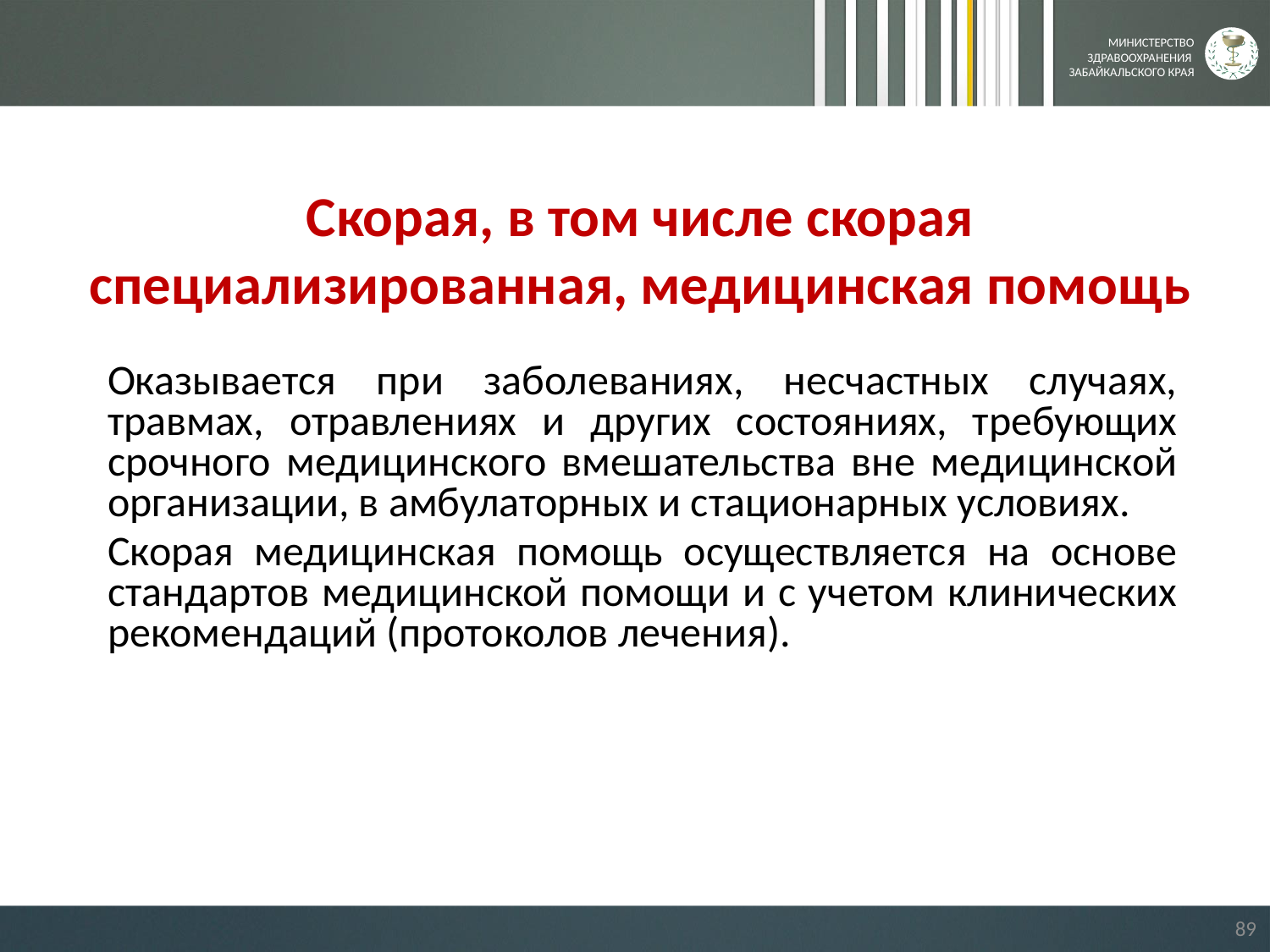

Скорая, в том числе скорая специализированная, медицинская помощь
Оказывается при заболеваниях, несчастных случаях, травмах, отравлениях и других состояниях, требующих срочного медицинского вмешательства вне медицинской организации, в амбулаторных и стационарных условиях.
Скорая медицинская помощь осуществляется на основе стандартов медицинской помощи и с учетом клинических рекомендаций (протоколов лечения).
89